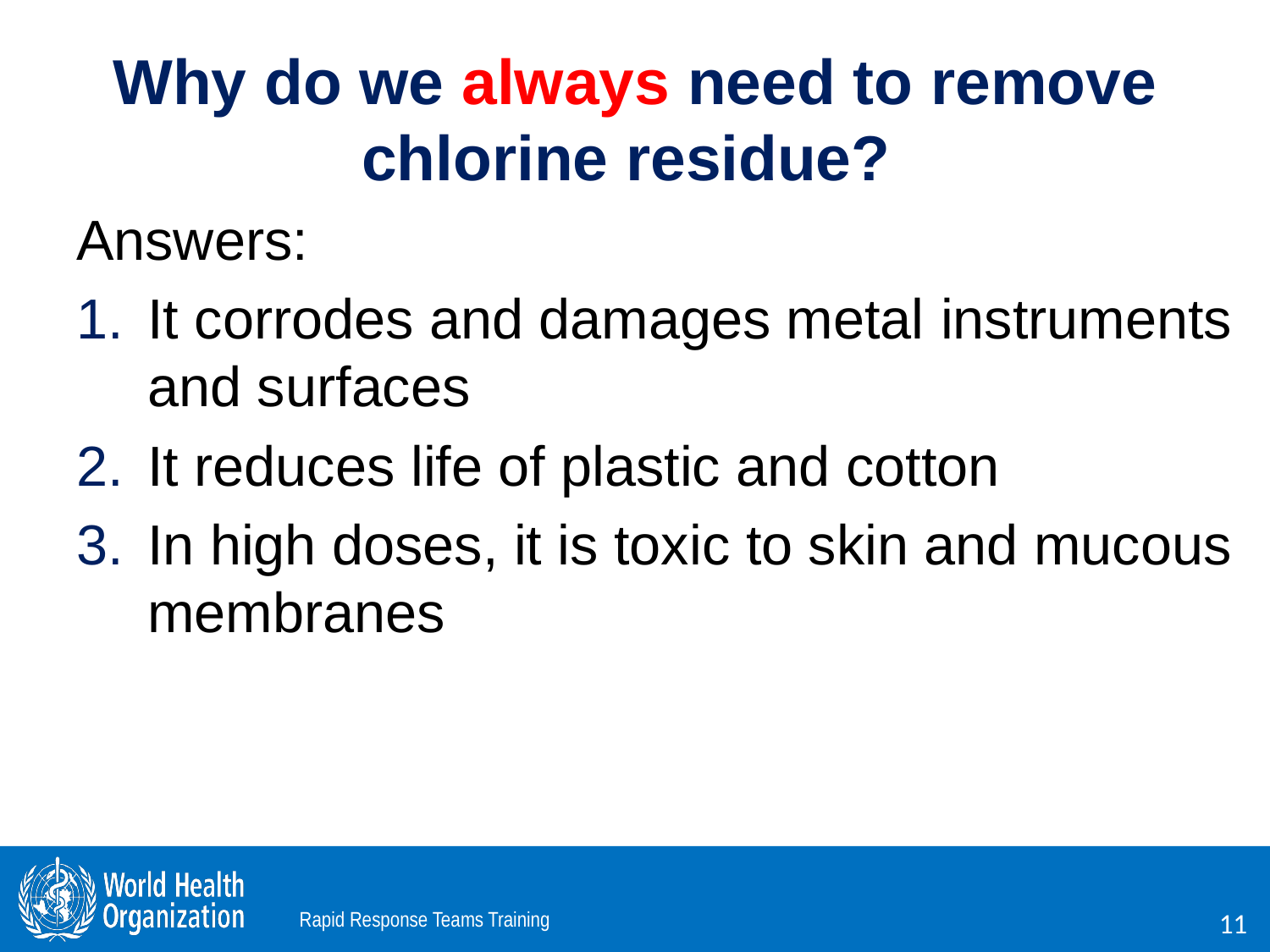

# Why do we always need to remove chlorine residue?

Answers:
It corrodes and damages metal instruments and surfaces
It reduces life of plastic and cotton
In high doses, it is toxic to skin and mucous membranes